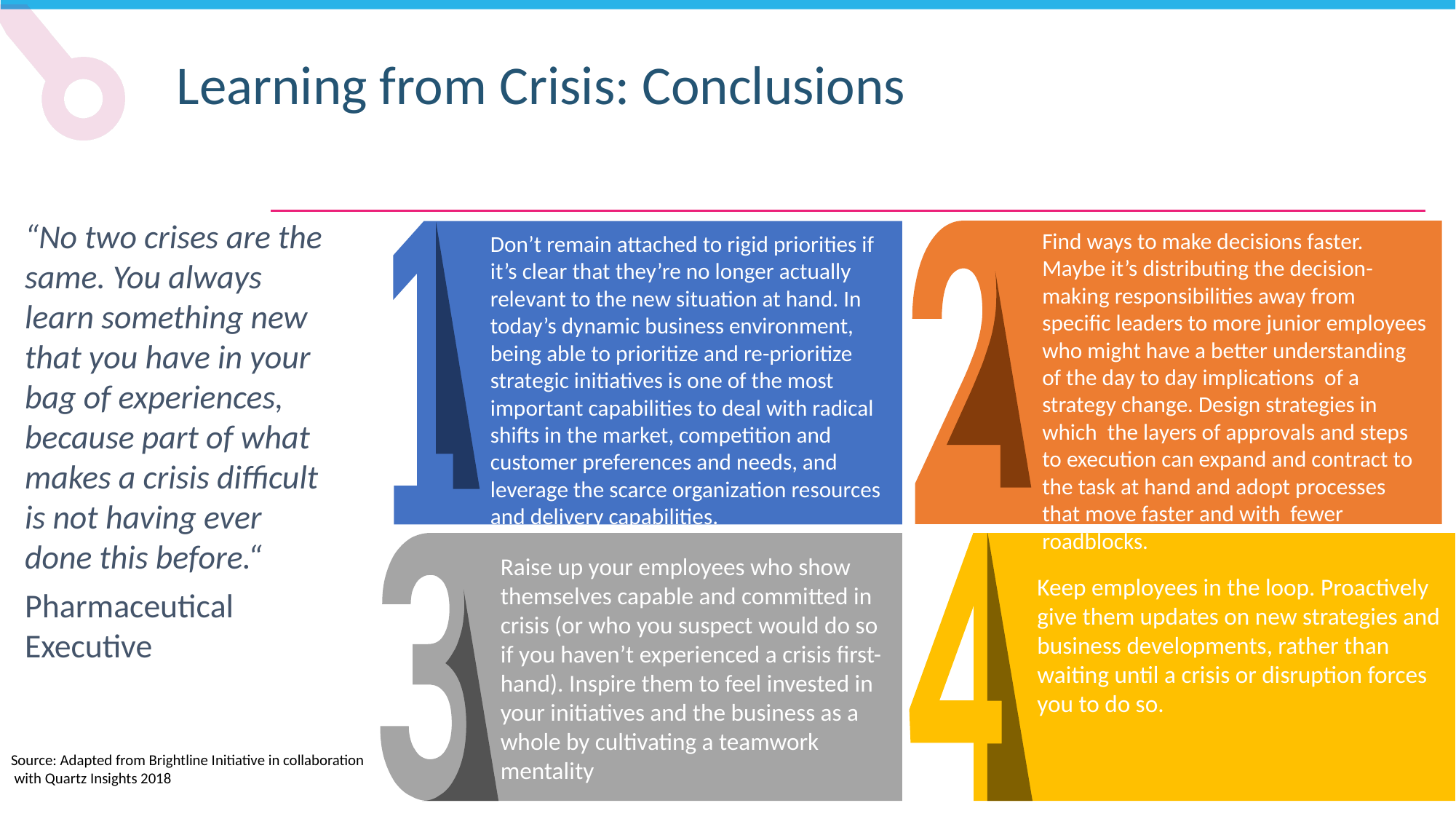

Learning from Crisis: Conclusions
“No two crises are the same. You always learn something new that you have in your bag of experiences, because part of what makes a crisis difficult is not having ever done this before.“
Pharmaceutical Executive

Find ways to make decisions faster. Maybe it’s distributing the decision-making responsibilities away from specific leaders to more junior employees who might have a better understanding of the day to day implications  of a strategy change. Design strategies in which  the layers of approvals and steps to execution can expand and contract to the task at hand and adopt processes that move faster and with  fewer roadblocks.

Don’t remain attached to rigid priorities if it’s clear that they’re no longer actually relevant to the new situation at hand. In today’s dynamic business environment, being able to prioritize and re-prioritize strategic initiatives is one of the most important capabilities to deal with radical shifts in the market, competition and customer preferences and needs, and leverage the scarce organization resources and delivery capabilities.

Raise up your employees who show themselves capable and committed in crisis (or who you suspect would do so if you haven’t experienced a crisis first-hand). Inspire them to feel invested in your initiatives and the business as a whole by cultivating a teamwork mentality
Keep employees in the loop. Proactively give them updates on new strategies and business developments, rather than waiting until a crisis or disruption forces you to do so.

Source: Adapted from Brightline Initiative in collaboration
 with Quartz Insights 2018